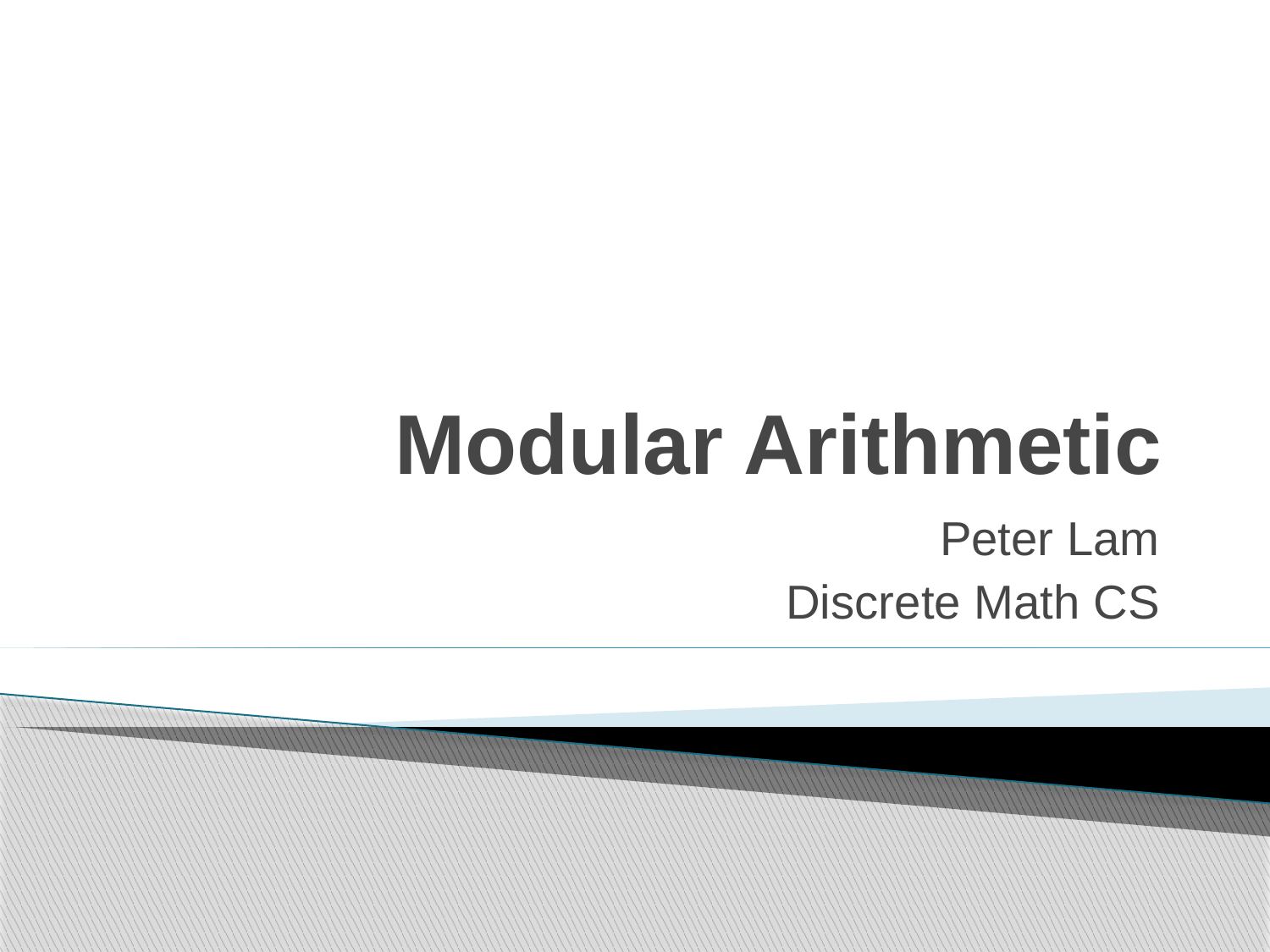

# Modular Arithmetic
Peter Lam
Discrete Math CS